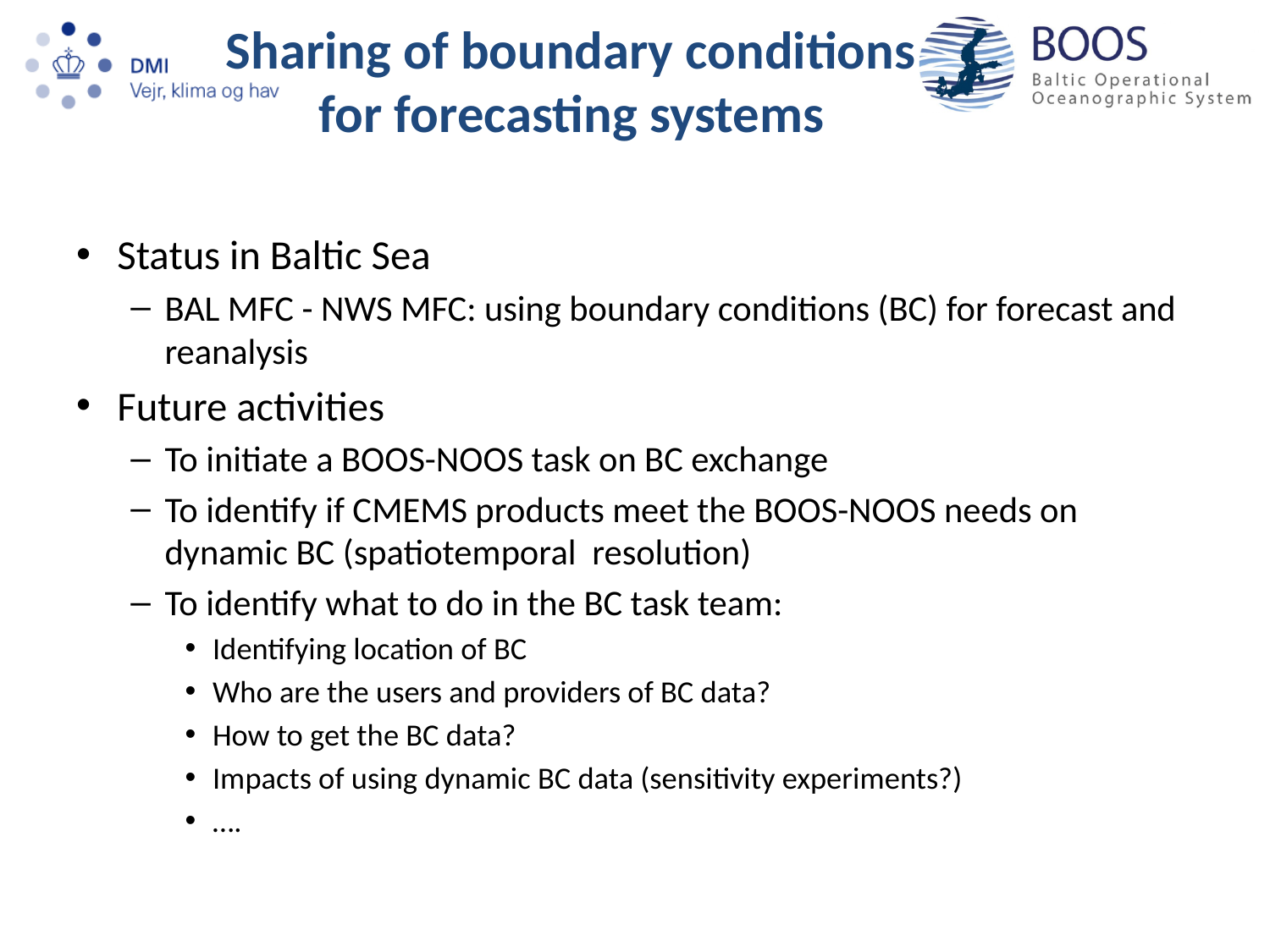

# Sharing of boundary conditions for forecasting systems
Status in Baltic Sea
BAL MFC - NWS MFC: using boundary conditions (BC) for forecast and reanalysis
Future activities
To initiate a BOOS-NOOS task on BC exchange
To identify if CMEMS products meet the BOOS-NOOS needs on dynamic BC (spatiotemporal  resolution)
To identify what to do in the BC task team:
Identifying location of BC
Who are the users and providers of BC data?
How to get the BC data?
Impacts of using dynamic BC data (sensitivity experiments?)
….